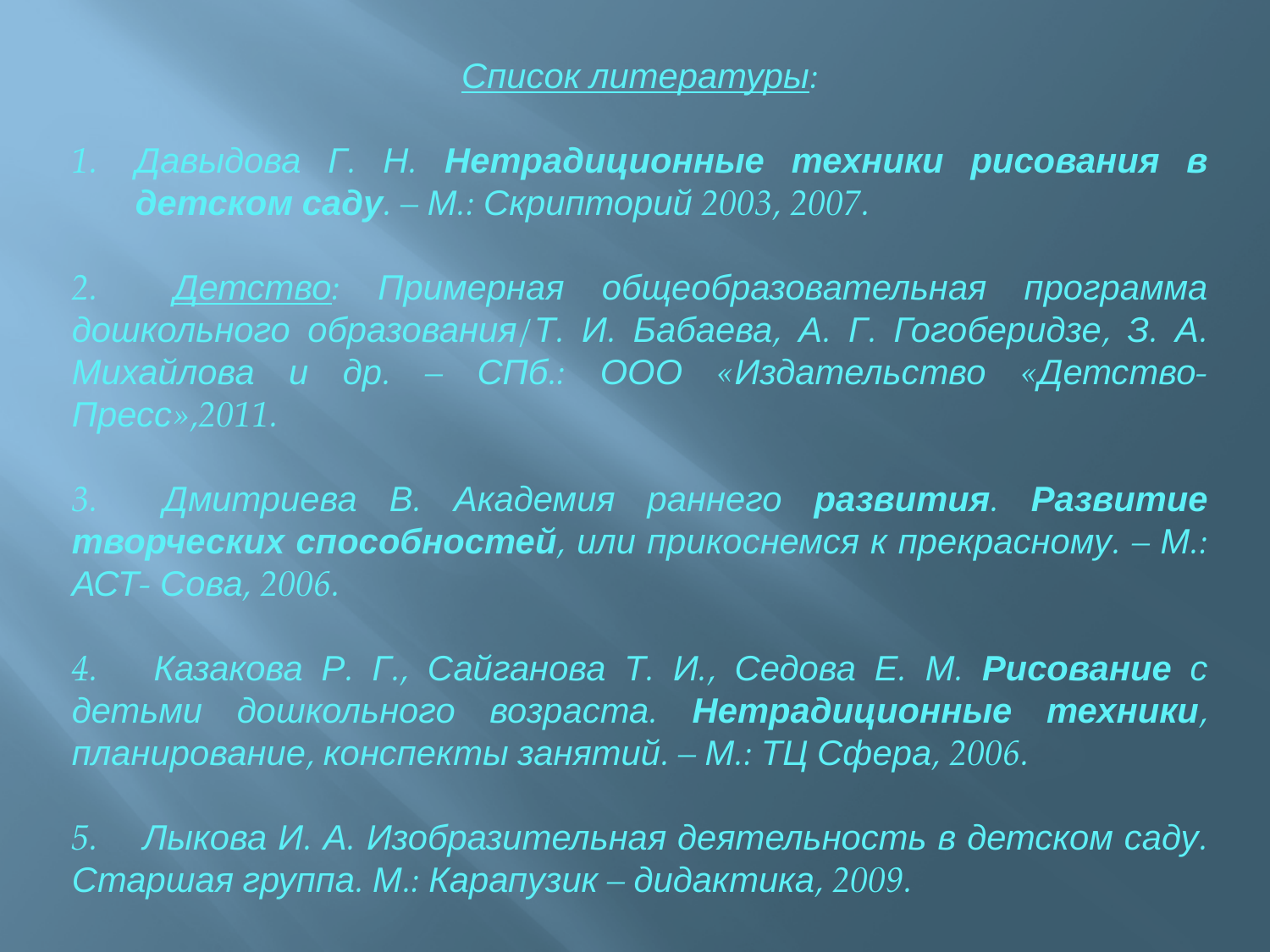

Список литературы:

Давыдова Г. Н. Нетрадиционные техники рисования в детском саду. – М.: Скрипторий 2003, 2007.

2.  Детство: Примерная общеобразовательная программа дошкольного образования/Т. И. Бабаева, А. Г. Гогоберидзе, З. А. Михайлова и др. – СПб.: ООО «Издательство «Детство-Пресс»,2011.

3.  Дмитриева В. Академия раннего развития. Развитие творческих способностей, или прикоснемся к прекрасному. – М.: АСТ- Сова, 2006.

4.   Казакова Р. Г., Сайганова Т. И., Седова Е. М. Рисование с детьми дошкольного возраста. Нетрадиционные техники, планирование, конспекты занятий. – М.: ТЦ Сфера, 2006.

5.    Лыкова И. А. Изобразительная деятельность в детском саду. Старшая группа. М.: Карапузик – дидактика, 2009.